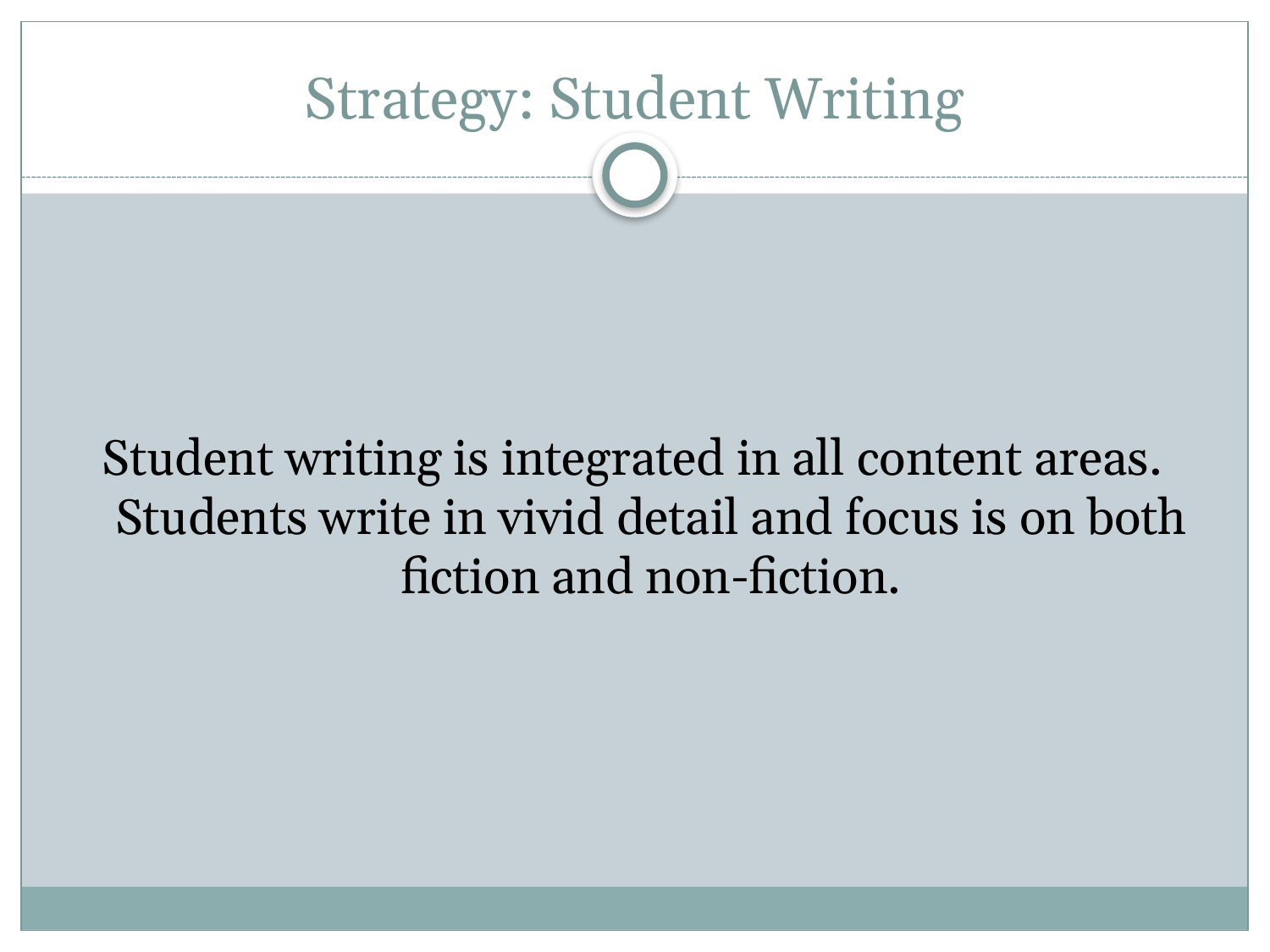

# Strategy: Student Writing

Student writing is integrated in all content areas. Students write in vivid detail and focus is on both fiction and non-fiction.